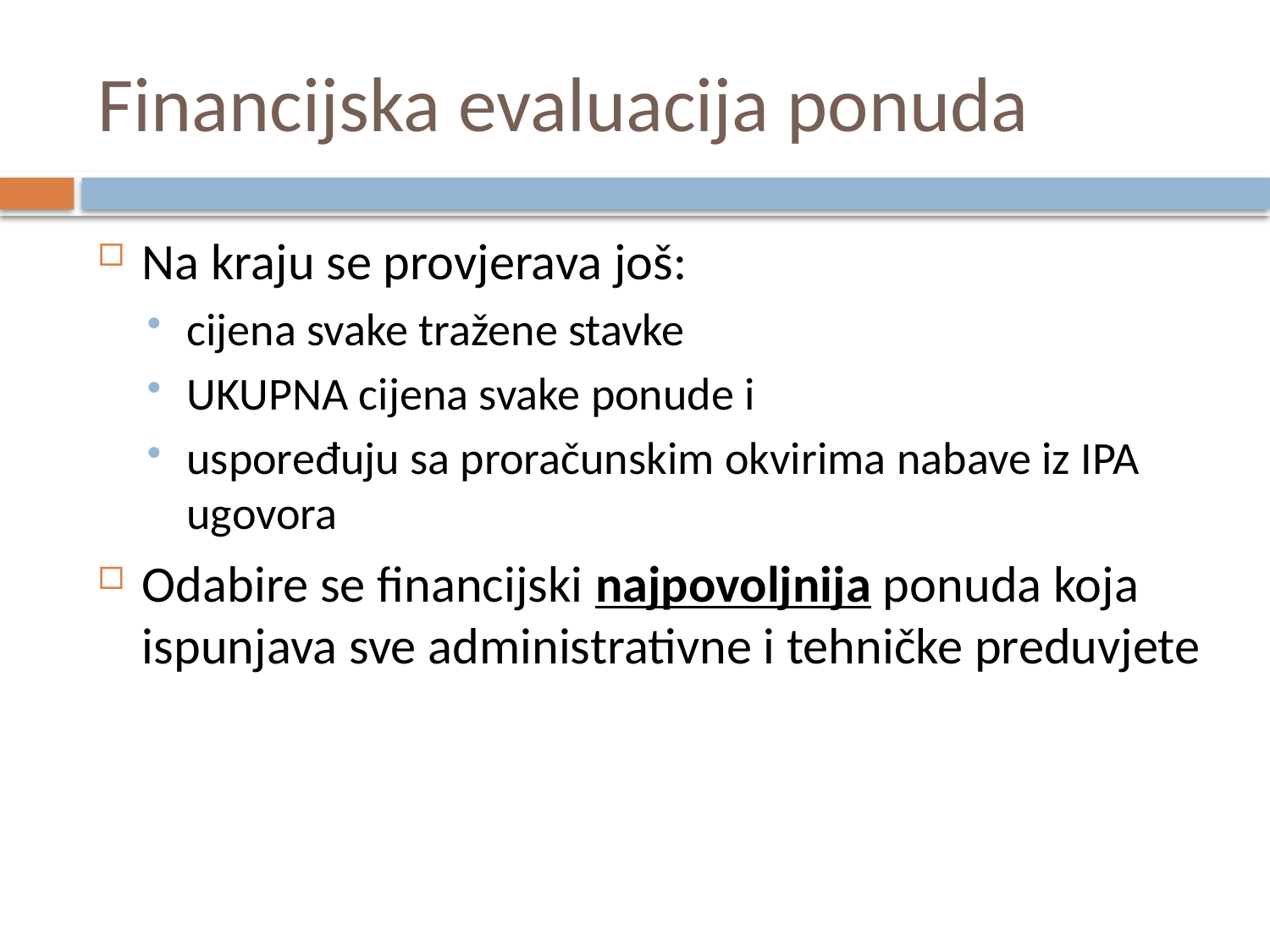

# Financijska evaluacija ponuda
Na kraju se provjerava još:
cijena svake tražene stavke
UKUPNA cijena svake ponude i
uspoređuju sa proračunskim okvirima nabave iz IPA ugovora
Odabire se financijski najpovoljnija ponuda koja ispunjava sve administrativne i tehničke preduvjete